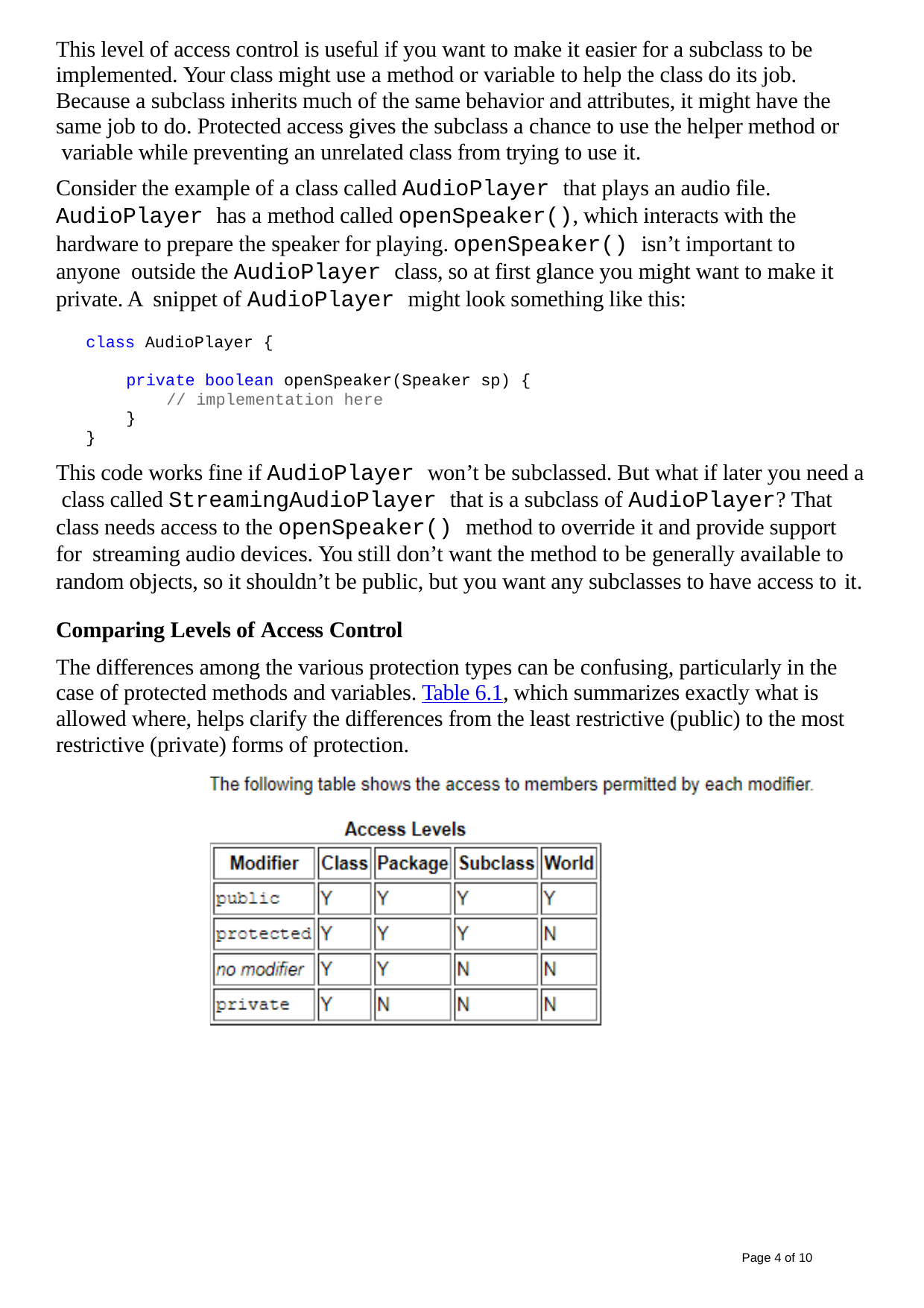

This level of access control is useful if you want to make it easier for a subclass to be  implemented. Your class might use a method or variable to help the class do its job.  Because a subclass inherits much of the same behavior and attributes, it might have the  same job to do. Protected access gives the subclass a chance to use the helper method or  variable while preventing an unrelated class from trying to use it.
Consider the example of a class called AudioPlayer that plays an audio file.  AudioPlayer has a method called openSpeaker(), which interacts with the  hardware to prepare the speaker for playing. openSpeaker() isn’t important to anyone  outside the AudioPlayer class, so at first glance you might want to make it private. A  snippet of AudioPlayer might look something like this:
class AudioPlayer {

private boolean openSpeaker(Speaker sp) {
// implementation here
}
}
This code works fine if AudioPlayer won’t be subclassed. But what if later you need a  class called StreamingAudioPlayer that is a subclass of AudioPlayer? That  class needs access to the openSpeaker() method to override it and provide support for  streaming audio devices. You still don’t want the method to be generally available to  random objects, so it shouldn’t be public, but you want any subclasses to have access to it.
Comparing Levels of Access Control
The differences among the various protection types can be confusing, particularly in the  case of protected methods and variables. Table 6.1, which summarizes exactly what is  allowed where, helps clarify the differences from the least restrictive (public) to the most  restrictive (private) forms of protection.

Page 4 of 10